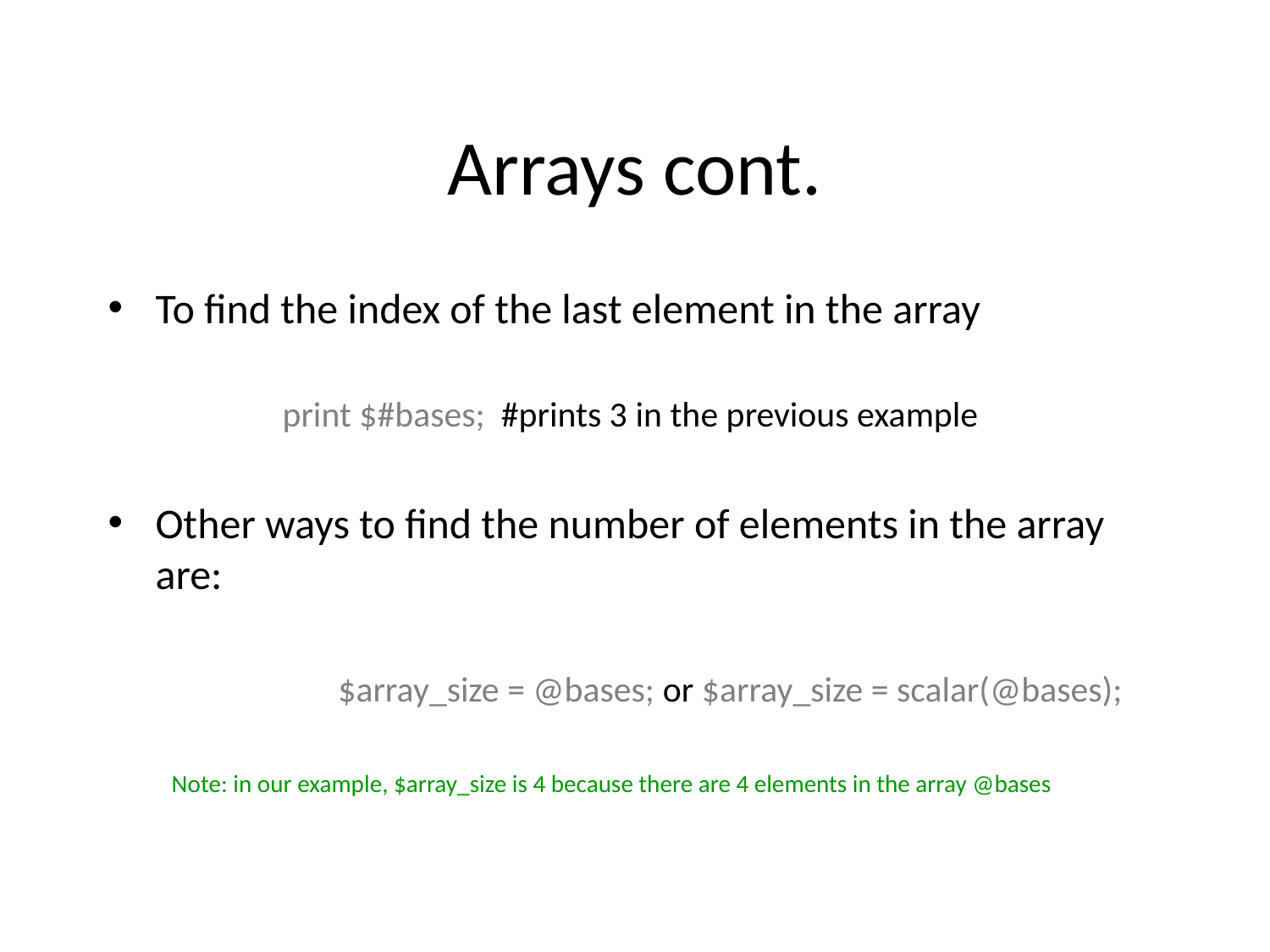

# Arrays cont.
To find the index of the last element in the array

		print $#bases;  #prints 3 in the previous example

Other ways to find the number of elements in the array are:

		$array_size = @bases; or $array_size = scalar(@bases);

Note: in our example, $array_size is 4 because there are 4 elements in the array @bases